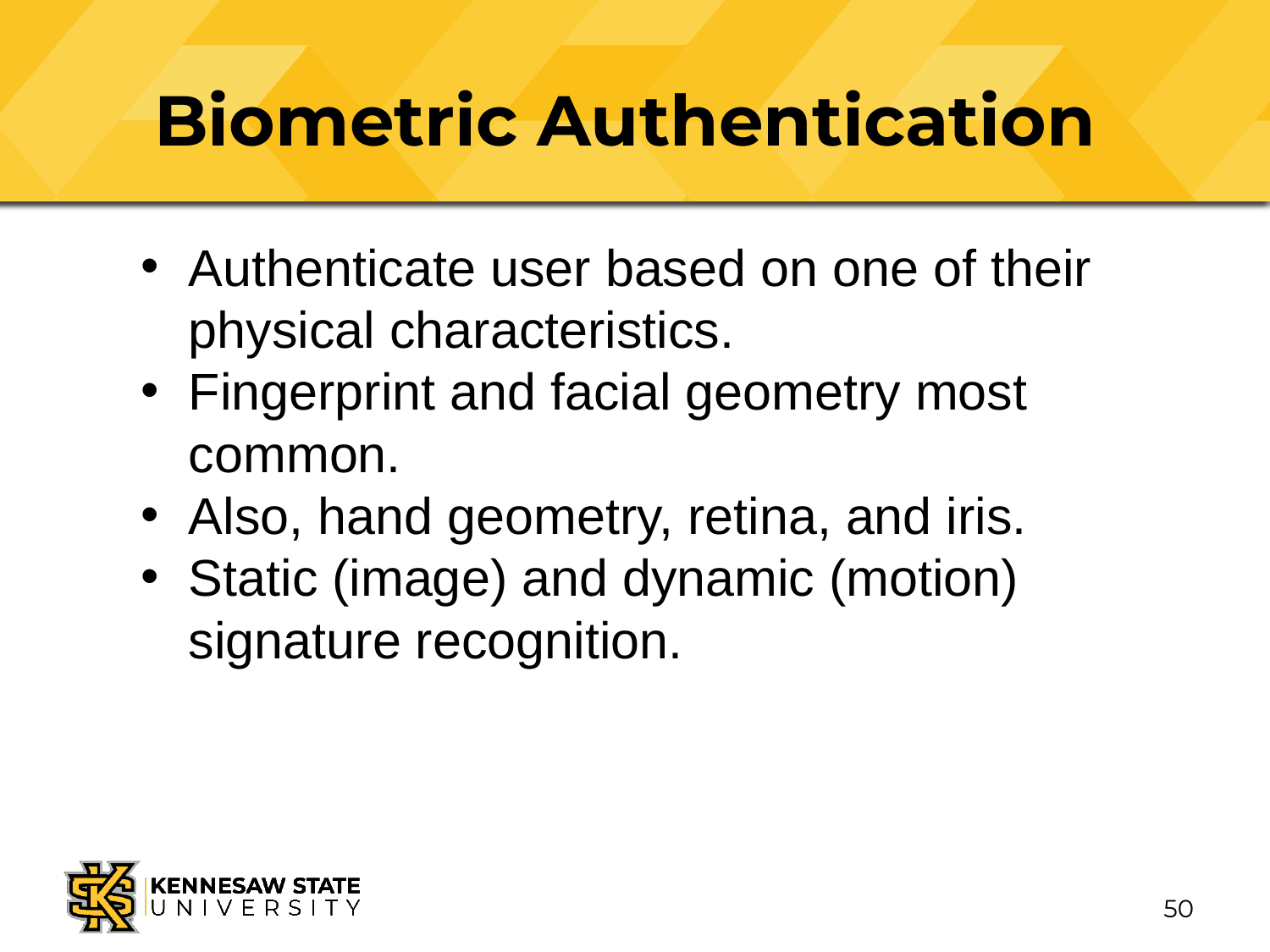

# Biometric Authentication
Authenticate user based on one of their physical characteristics.
Fingerprint and facial geometry most common.
Also, hand geometry, retina, and iris.
Static (image) and dynamic (motion) signature recognition.

50